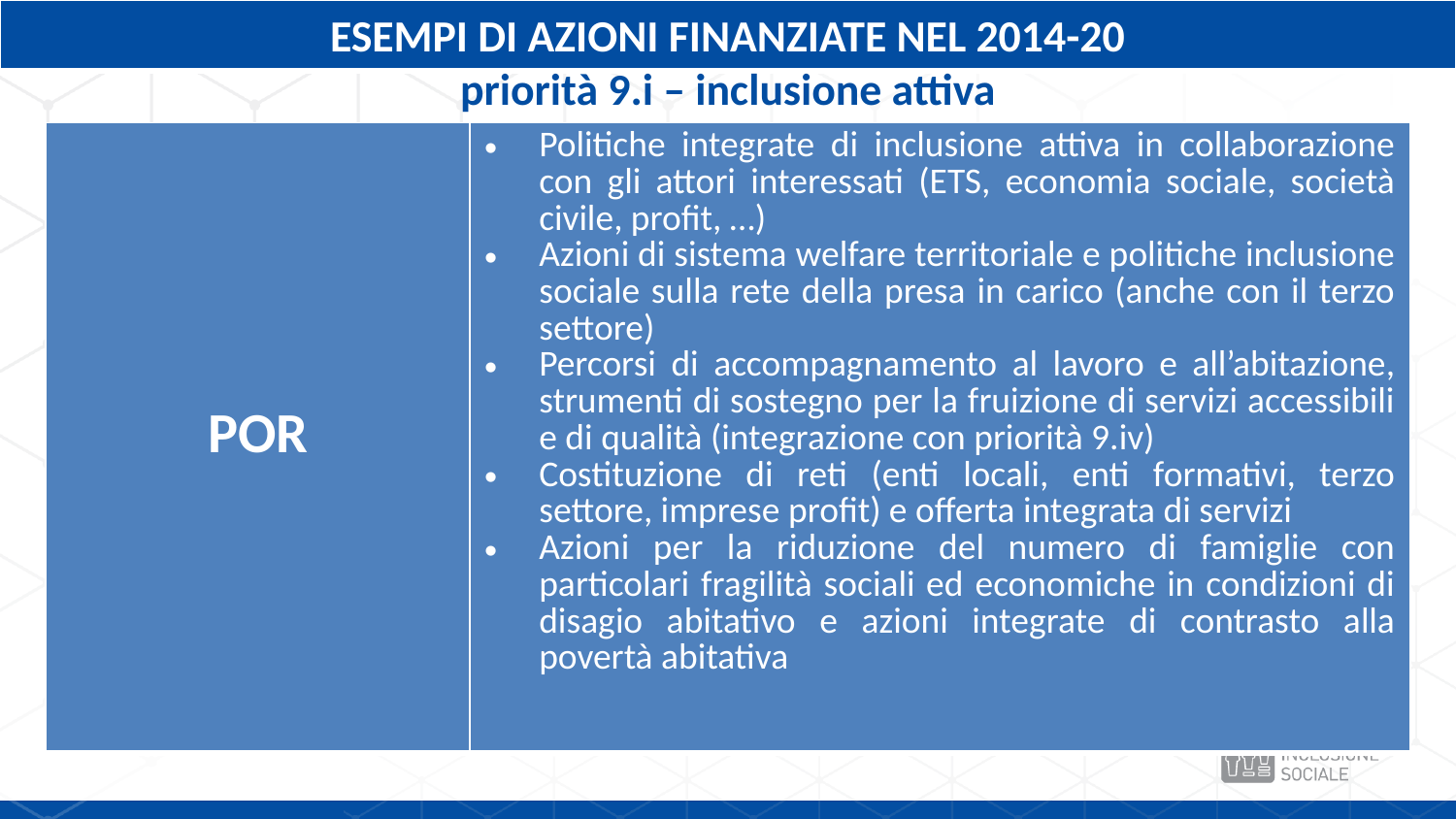

# ESEMPI DI AZIONI FINANZIATE NEL 2014-20 priorità 9.i – inclusione attiva
| POR | Politiche integrate di inclusione attiva in collaborazione con gli attori interessati (ETS, economia sociale, società civile, profit, …) Azioni di sistema welfare territoriale e politiche inclusione sociale sulla rete della presa in carico (anche con il terzo settore) Percorsi di accompagnamento al lavoro e all’abitazione, strumenti di sostegno per la fruizione di servizi accessibili e di qualità (integrazione con priorità 9.iv) Costituzione di reti (enti locali, enti formativi, terzo settore, imprese profit) e offerta integrata di servizi Azioni per la riduzione del numero di famiglie con particolari fragilità sociali ed economiche in condizioni di disagio abitativo e azioni integrate di contrasto alla povertà abitativa |
| --- | --- |